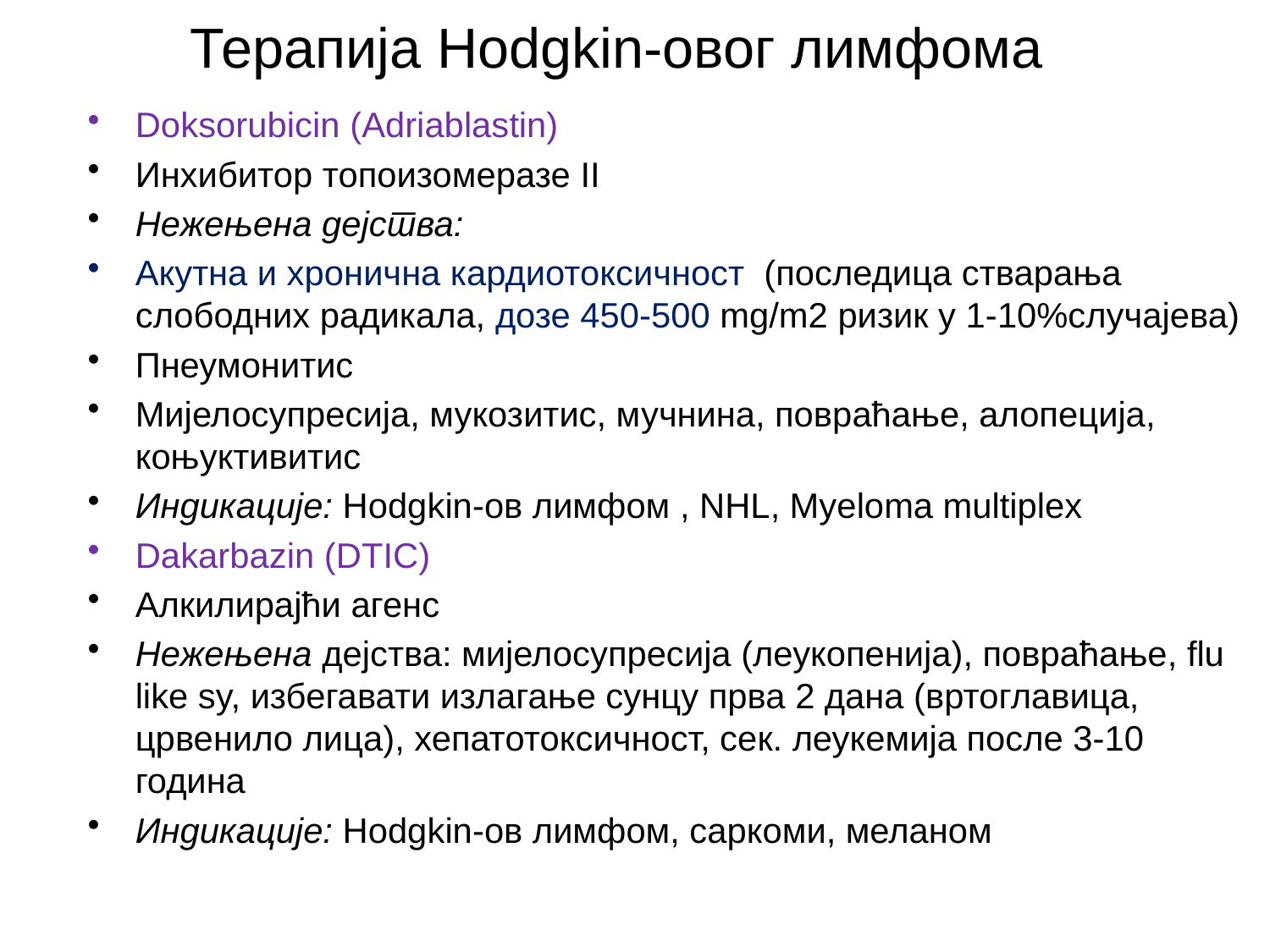

# Терапија Hodgkin-овог лимфома
Doksorubicin (Adriablastin)
Инхибитор топоизомеразе II
Нежењена дејства:
Акутна и хронична кардиотоксичност  (последица стварања слободних радикала, дозе 450-500 mg/m2 ризик у 1-10%случајева)
Пнеумонитис
Мијелосупресија, мукозитис, мучнина, повраћање, алопеција, коњуктивитис
Индикације: Hodgkin-ов лимфом , NHL, Myeloma multiplex
Dakarbazin (DTIC)
Алкилирајћи агенс
Нежењена дејства: мијелосупресија (леукопенија), повраћање, flu like sy, избегавати излагање сунцу прва 2 дана (вртоглавица, црвенило лица), хепатотоксичност, сек. леукемија после 3-10 година
Индикације: Hodgkin-ов лимфом, саркоми, меланом